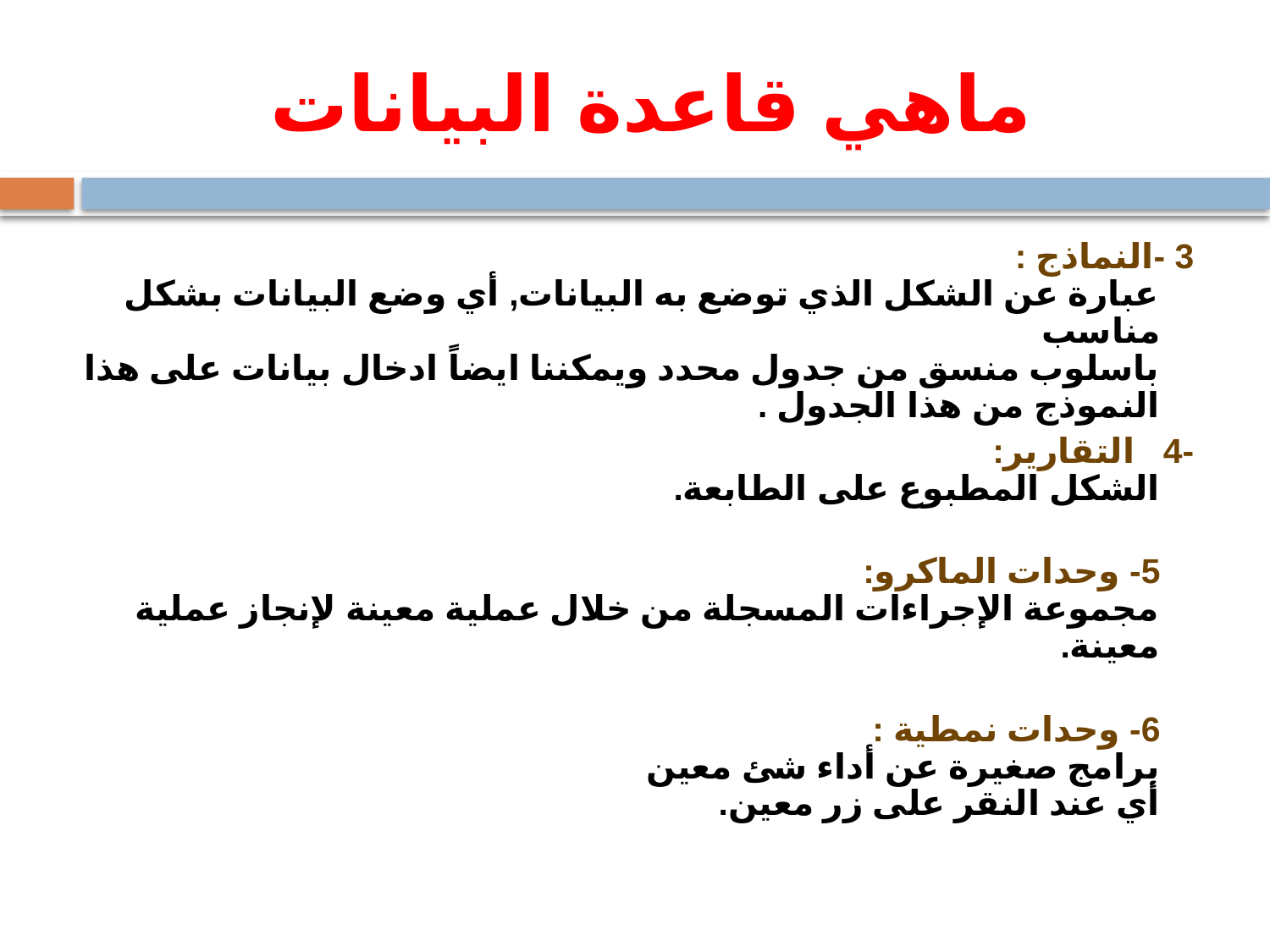

# ماهي قاعدة البيانات
3 -النماذج :
عبارة عن الشكل الذي توضع به البيانات, أي وضع البيانات بشكل مناسب
باسلوب منسق من جدول محدد ويمكننا ايضاً ادخال بيانات على هذا النموذج من هذا الجدول .
-4   التقارير:
الشكل المطبوع على الطابعة.
5- وحدات الماكرو:
مجموعة الإجراءات المسجلة من خلال عملية معينة لإنجاز عملية معينة.
6- وحدات نمطية :
برامج صغيرة عن أداء شئ معين
أي عند النقر على زر معين.